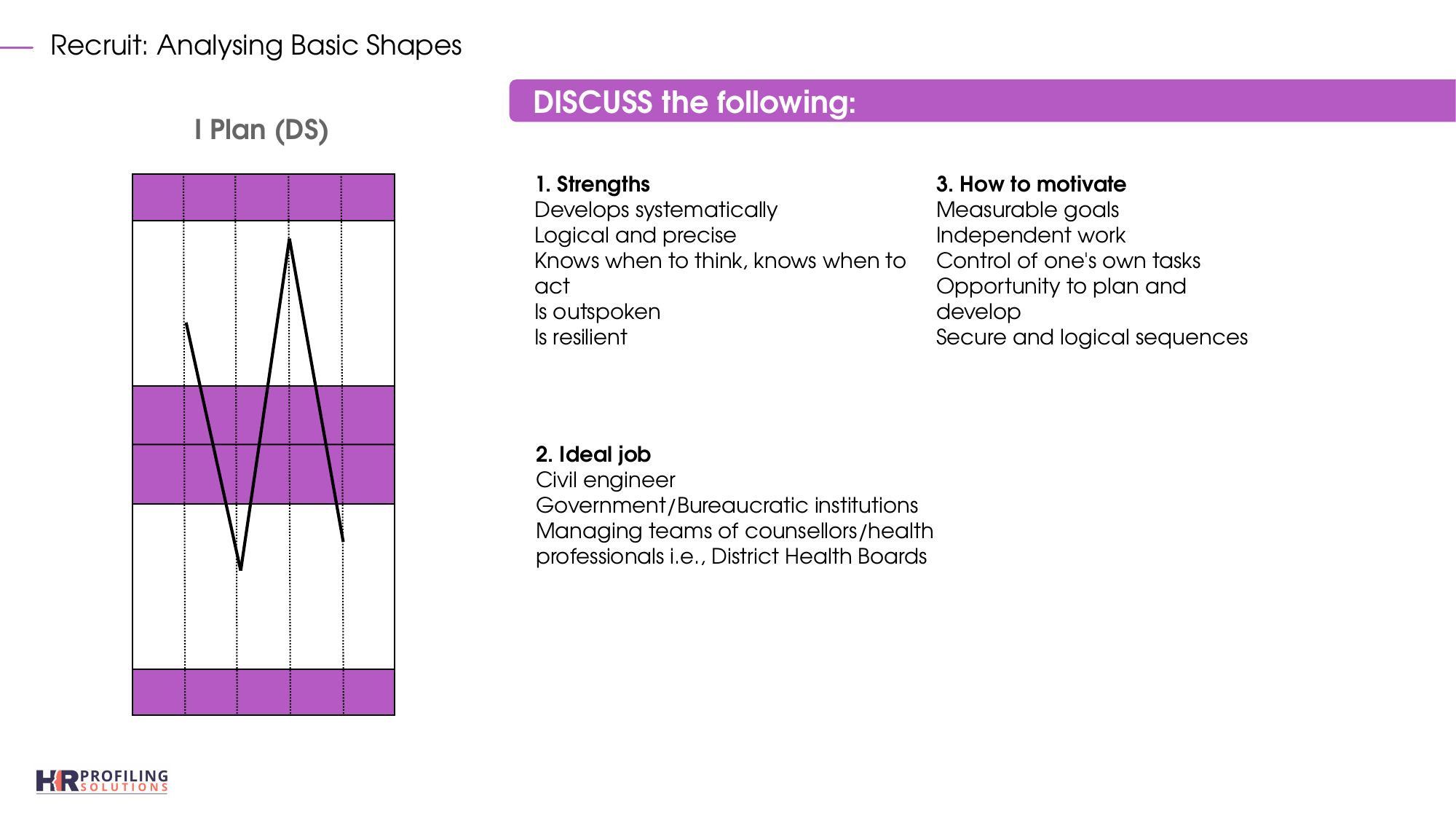

Recruit: Analysing Basic Shapes
DISCUSS the following:
I Plan (DS)

1. Strengths
Develops systematically
Logical and precise
Knows when to think, knows when to act
Is outspoken
Is resilient
3. How to motivate
Measurable goals
Independent work
Control of one's own tasks
Opportunity to plan and develop
Secure and logical sequences

2. Ideal job
Civil engineer
Government/Bureaucratic institutions
Managing teams of counsellors/health professionals i.e., District Health Boards